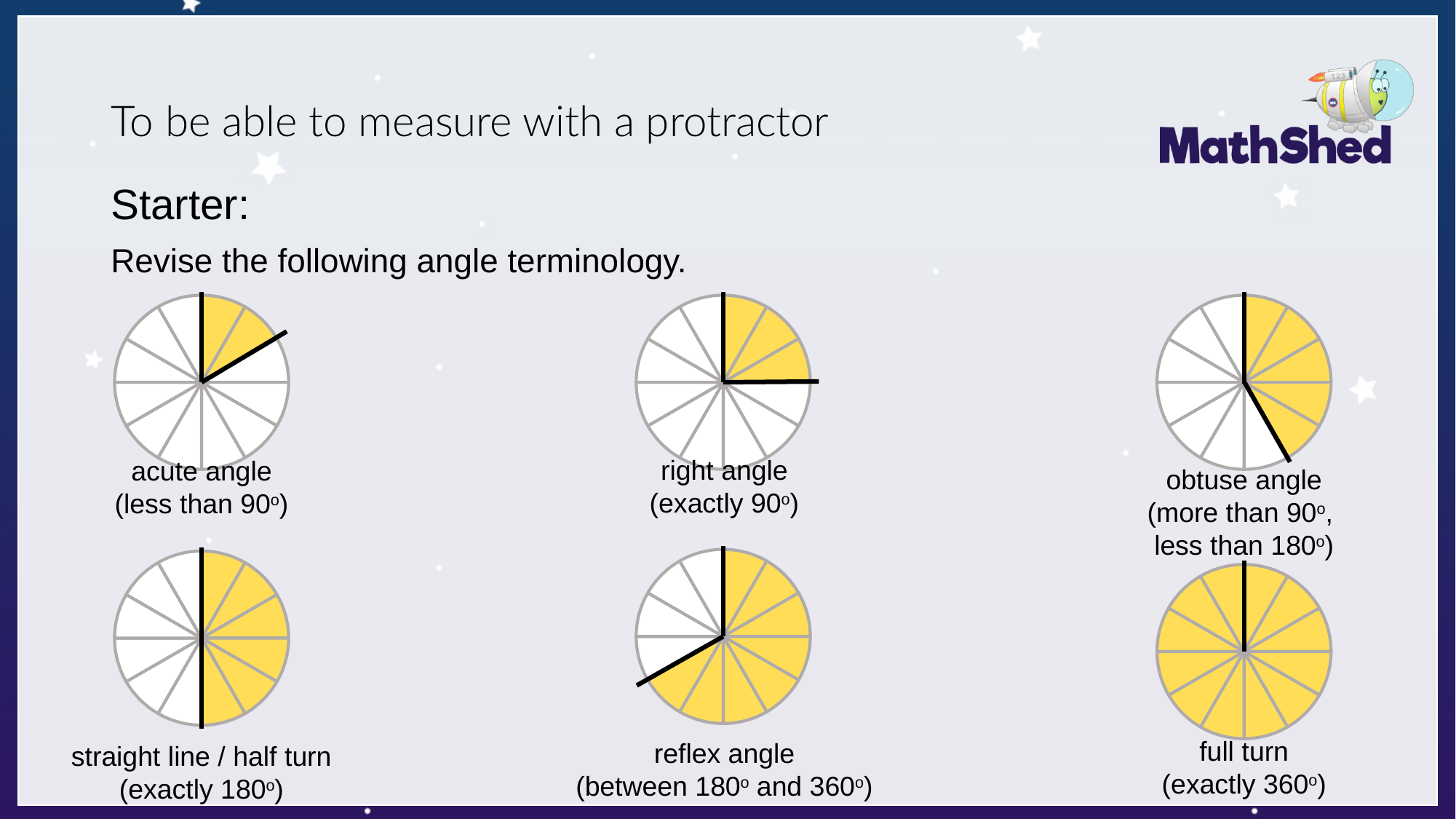

# To be able to measure with a protractor
Starter:
Revise the following angle terminology.

### Chart

| Category | Sales |
|---|---|
| 1st Qtr | 2.0 |
| 2nd Qtr | 2.0 |

### Chart

| Category | Sales |
|---|---|
| 1st Qtr | 2.0 |
| 2nd Qtr | 2.0 |

### Chart

| Category | Sales |
|---|---|
| 1st Qtr | 2.0 |
| 2nd Qtr | 2.0 |
right angle
(exactly 90o)
acute angle
(less than 90o)
obtuse angle
(more than 90o,
less than 180o)

### Chart

| Category | Sales |
|---|---|
| 1st Qtr | 2.0 |
| 2nd Qtr | 2.0 |

### Chart

| Category | Sales |
|---|---|
| 1st Qtr | 2.0 |
| 2nd Qtr | 2.0 |

### Chart

| Category | Sales |
|---|---|
| 1st Qtr | 2.0 |
| 2nd Qtr | 2.0 |
full turn
(exactly 360o)
reflex angle
(between 180o and 360o)
straight line / half turn
(exactly 180o)